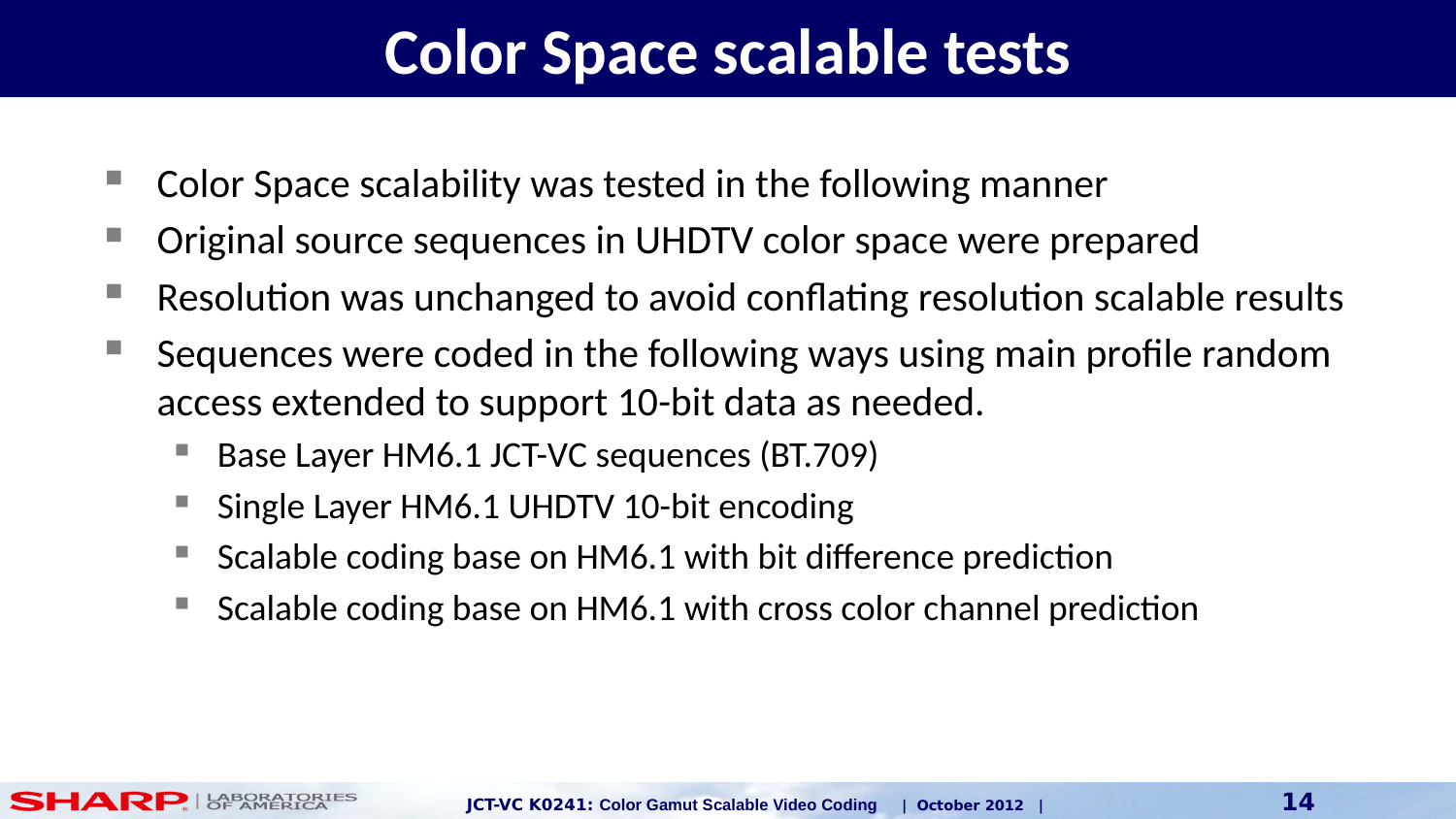

# Color Space scalable tests
Color Space scalability was tested in the following manner
Original source sequences in UHDTV color space were prepared
Resolution was unchanged to avoid conflating resolution scalable results
Sequences were coded in the following ways using main profile random access extended to support 10-bit data as needed.
Base Layer HM6.1 JCT-VC sequences (BT.709)
Single Layer HM6.1 UHDTV 10-bit encoding
Scalable coding base on HM6.1 with bit difference prediction
Scalable coding base on HM6.1 with cross color channel prediction